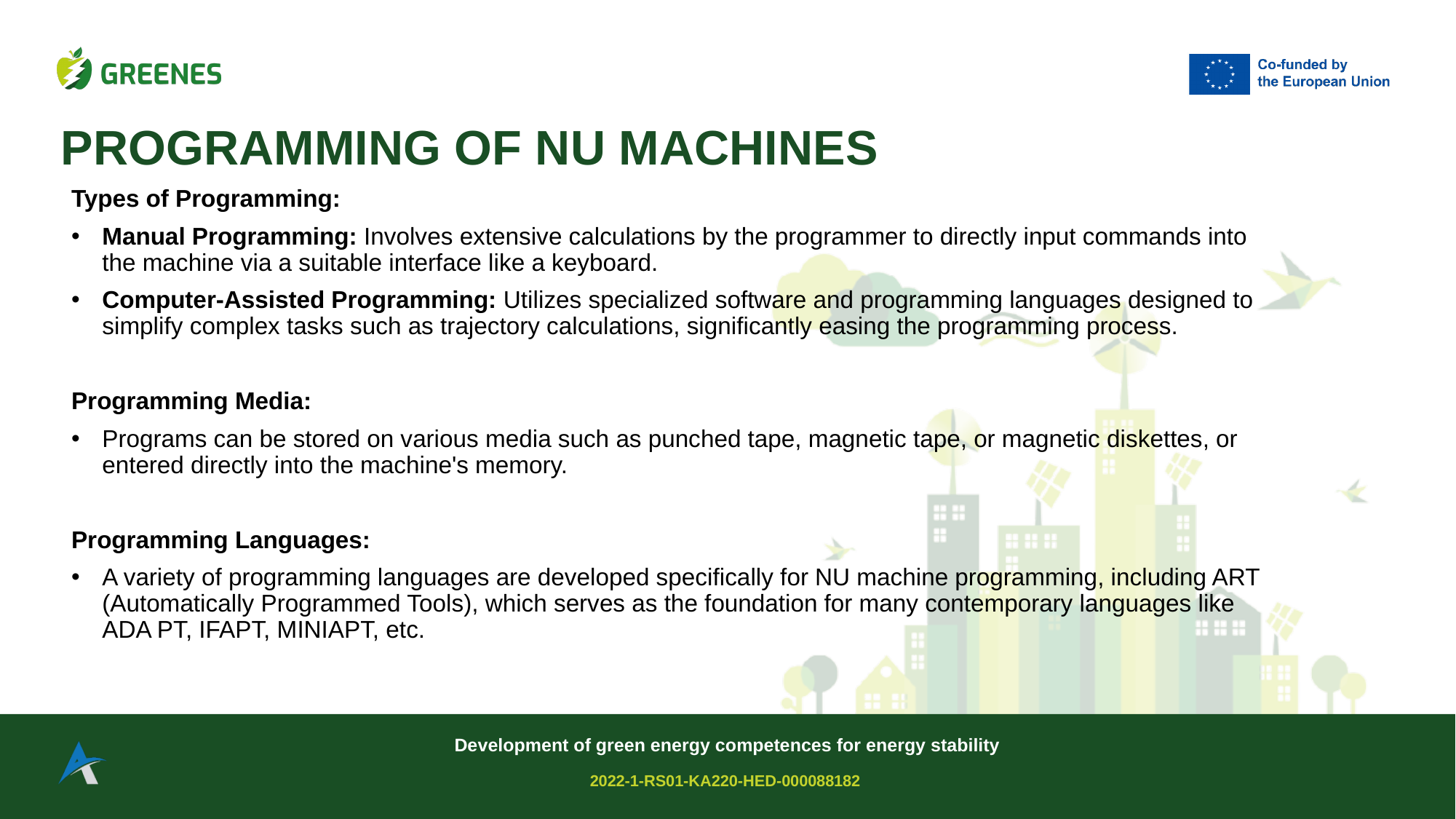

# PROGRAMMING OF NU MACHINES
Types of Programming:
Manual Programming: Involves extensive calculations by the programmer to directly input commands into the machine via a suitable interface like a keyboard.
Computer-Assisted Programming: Utilizes specialized software and programming languages designed to simplify complex tasks such as trajectory calculations, significantly easing the programming process.

Programming Media:
Programs can be stored on various media such as punched tape, magnetic tape, or magnetic diskettes, or entered directly into the machine's memory.

Programming Languages:
A variety of programming languages are developed specifically for NU machine programming, including ART (Automatically Programmed Tools), which serves as the foundation for many contemporary languages like ADA PT, IFAPT, MINIAPT, etc.